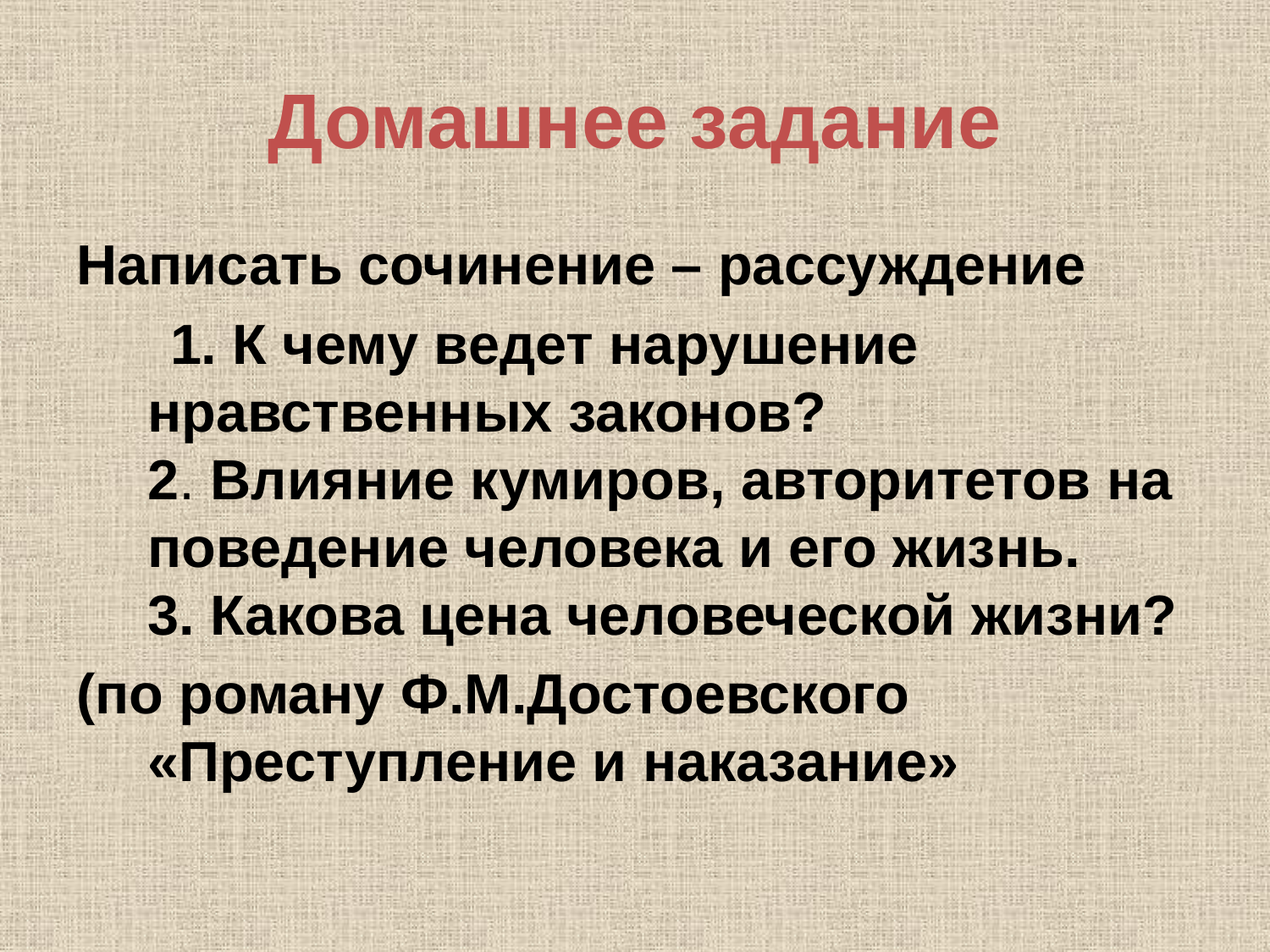

# Домашнее задание
Написать сочинение – рассуждение
      1. К чему ведет нарушение нравственных законов? 
2. Влияние кумиров, авторитетов на поведение человека и его жизнь.
3. Какова цена человеческой жизни?
(по роману Ф.М.Достоевского «Преступление и наказание»